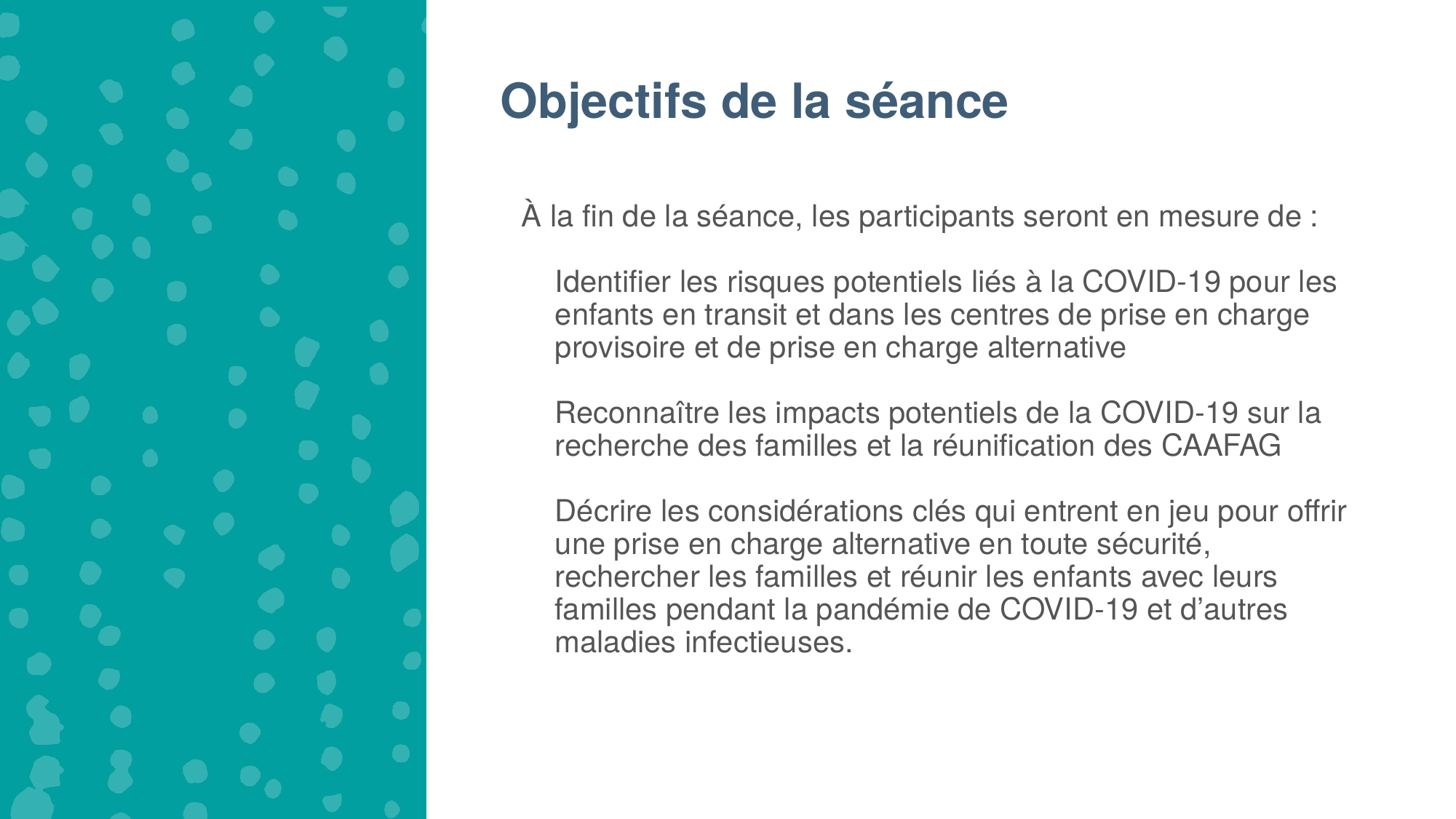

Objectifs de la séance
À la fin de la séance, les participants seront en mesure de :

Identifier les risques potentiels liés à la COVID-19 pour les enfants en transit et dans les centres de prise en charge provisoire et de prise en charge alternative

Reconnaître les impacts potentiels de la COVID-19 sur la recherche des familles et la réunification des CAAFAG

Décrire les considérations clés qui entrent en jeu pour offrir une prise en charge alternative en toute sécurité, rechercher les familles et réunir les enfants avec leurs familles pendant la pandémie de COVID-19 et d’autres maladies infectieuses.